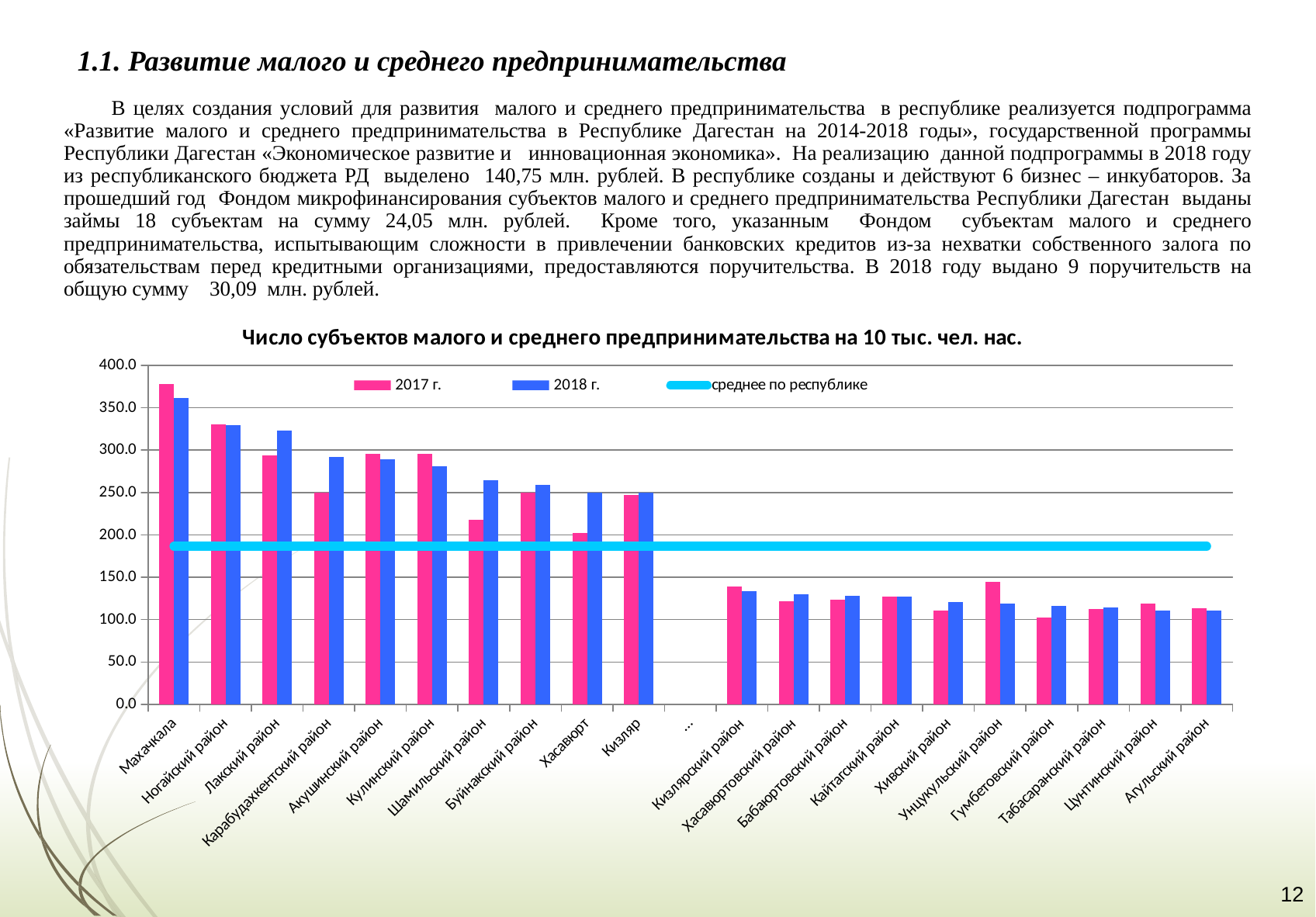

# 1.1. Развитие малого и среднего предпринимательства
В целях создания условий для развития  малого и среднего предпринимательства  в республике реализуется подпрограмма «Развитие малого и среднего предпринимательства в Республике Дагестан на 2014-2018 годы», государственной программы Республики Дагестан «Экономическое развитие и   инновационная экономика».  На реализацию  данной подпрограммы в 2018 году из республиканского бюджета РД  выделено  140,75 млн. рублей. В республике созданы и действуют 6 бизнес – инкубаторов. За прошедший год  Фондом микрофинансирования субъектов малого и среднего предпринимательства Республики Дагестан  выданы займы 18 субъектам на сумму 24,05 млн. рублей.  Кроме того, указанным  Фондом  субъектам малого и среднего предпринимательства, испытывающим сложности в привлечении банковских кредитов из-за нехватки собственного залога по обязательствам перед кредитными организациями, предоставляются поручительства. В 2018 году выдано 9 поручительств на общую сумму    30,09  млн. рублей.

### Chart: Число субъектов малого и среднего предпринимательства на 10 тыс. чел. нас.

| Category | 2017 г. | 2018 г. | среднее по республике |
|---|---|---|---|
| Махачкала | 377.8 | 361.4 | 186.5 |
| Ногайский район | 330.5 | 329.4 | 186.5 |
| Лакский район | 294.1 | 322.6 | 186.5 |
| Карабудахкентский район | 250.0 | 292.3 | 186.5 |
| Акушинский район | 295.6 | 288.8 | 186.5 |
| Кулинский район | 295.4 | 281.3 | 186.5 |
| Шамильский район | 217.4 | 264.9 | 186.5 |
| Буйнакский район | 250.0 | 258.8 | 186.5 |
| Хасавюрт | 202.5 | 250.0 | 186.5 |
| Кизляр | 246.7 | 249.9 | 186.5 |
| … | None | None | 186.5 |
| Кизлярский район | 139.3 | 133.2 | 186.5 |
| Хасавюртовский район | 121.9 | 130.2 | 186.5 |
| Бабаюртовский район | 123.3 | 128.3 | 186.5 |
| Кайтагский район | 126.8 | 127.2 | 186.5 |
| Хивский район | 110.8 | 120.5 | 186.5 |
| Унцукульский район | 144.9 | 118.6 | 186.5 |
| Гумбетовский район | 102.1 | 116.0 | 186.5 |
| Табасаранский район | 112.8 | 114.0 | 186.5 |
| Цунтинский район | 119.0 | 111.1 | 186.5 |
| Агульский район | 113.3 | 110.8 | 186.5 |
12